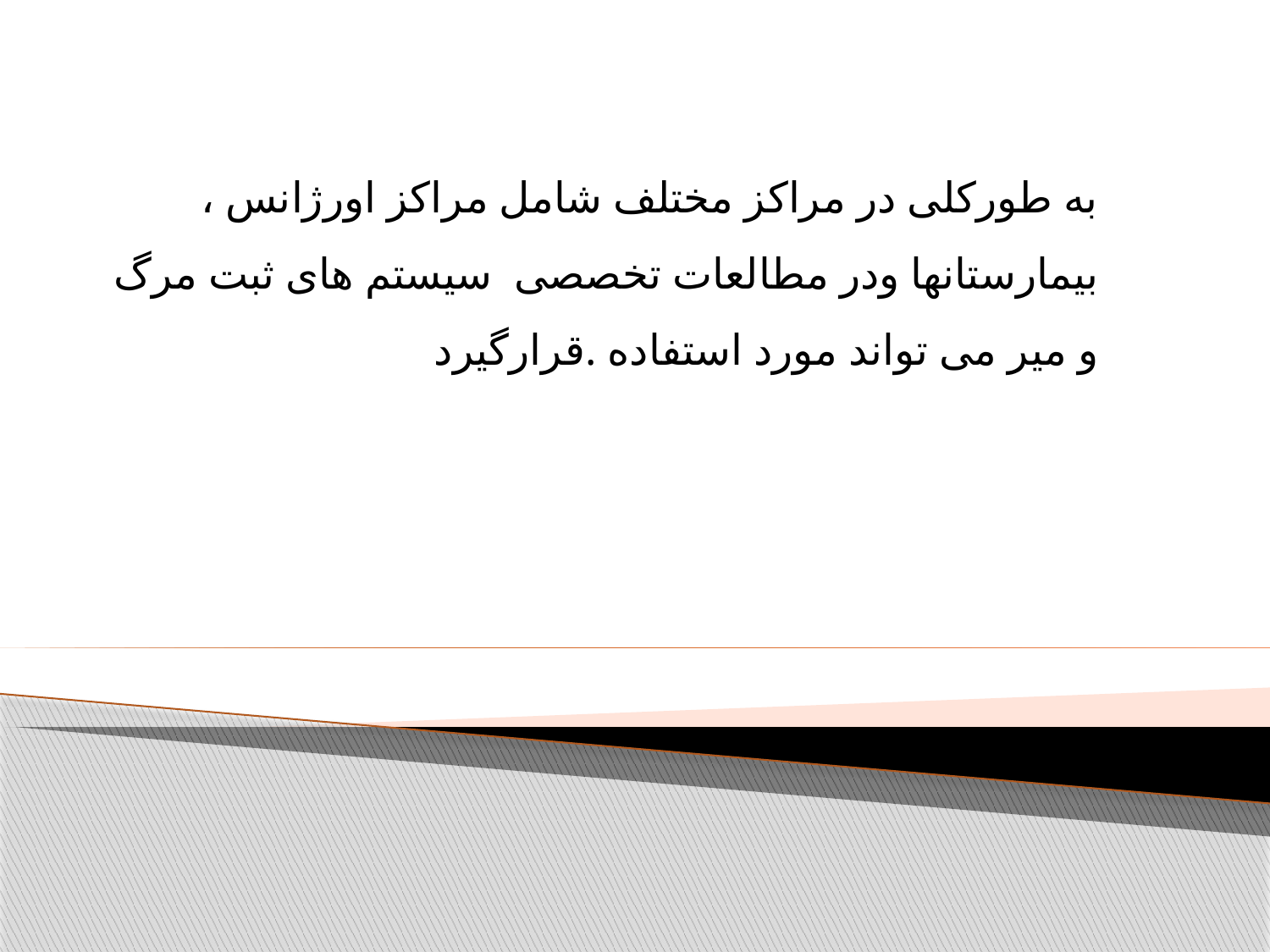

به طورکلی در مراکز مختلف شامل مراکز اورژانس ، بیمارستانها ودر مطالعات تخصصی  سیستم های ثبت مرگ و میر می تواند مورد استفاده .قرارگیرد